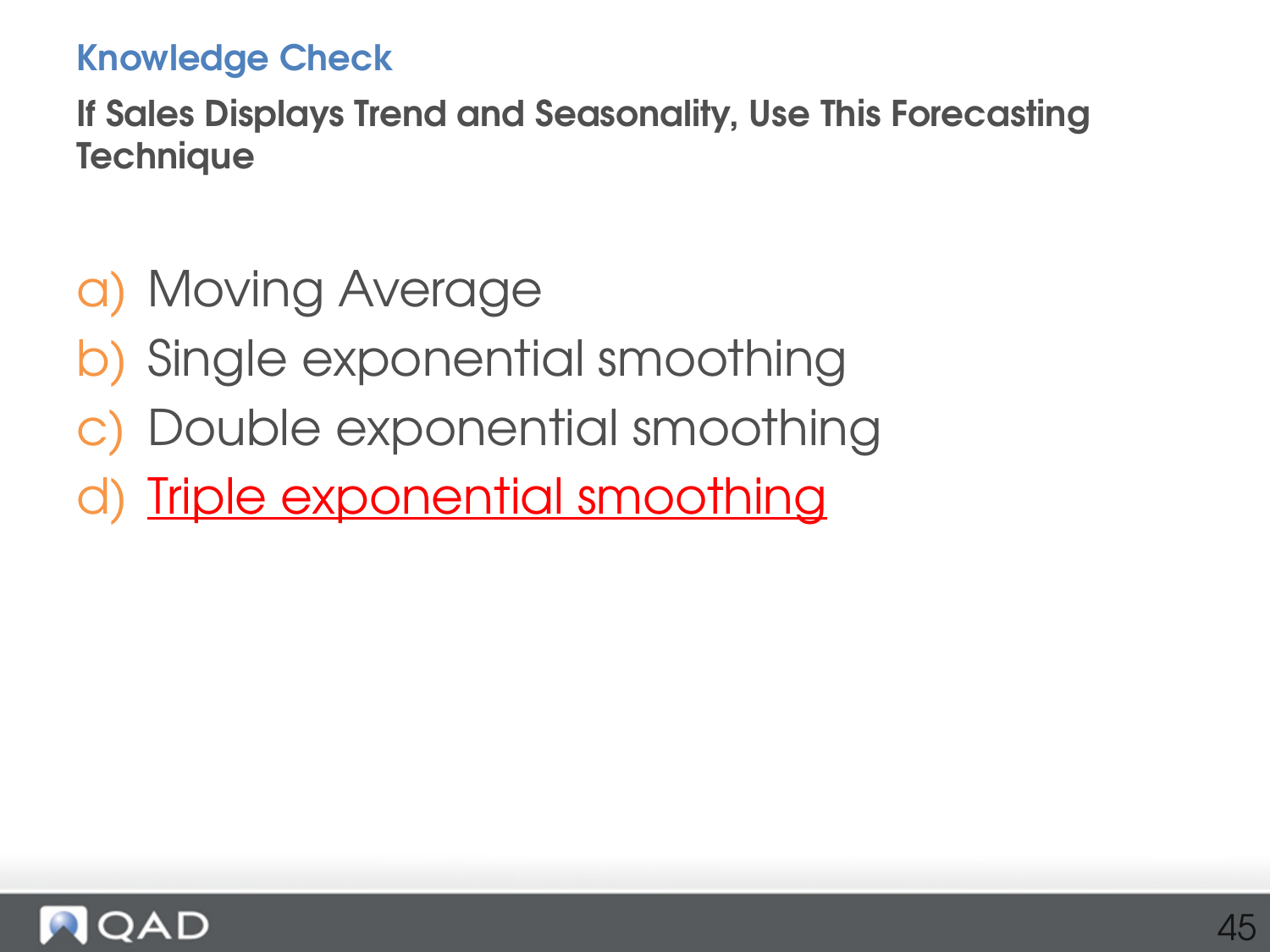

Knowledge Check
# If Sales Displays Trend and Seasonality, Use This Forecasting Technique
Moving Average
Single exponential smoothing
Double exponential smoothing
Triple exponential smoothing
45